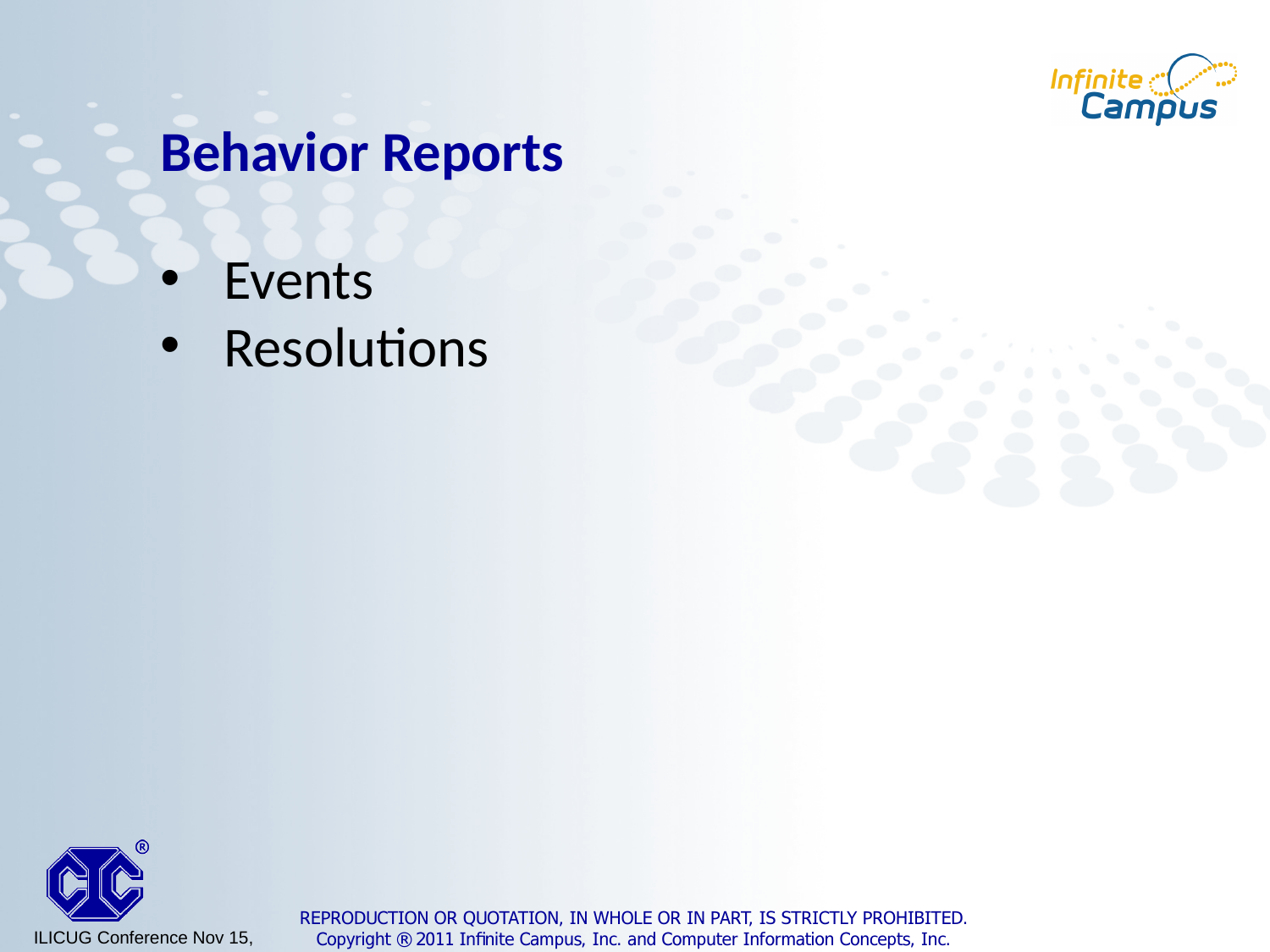

Behavior Reports

Events
Resolutions

ILICUG Conference Nov 15, 2011